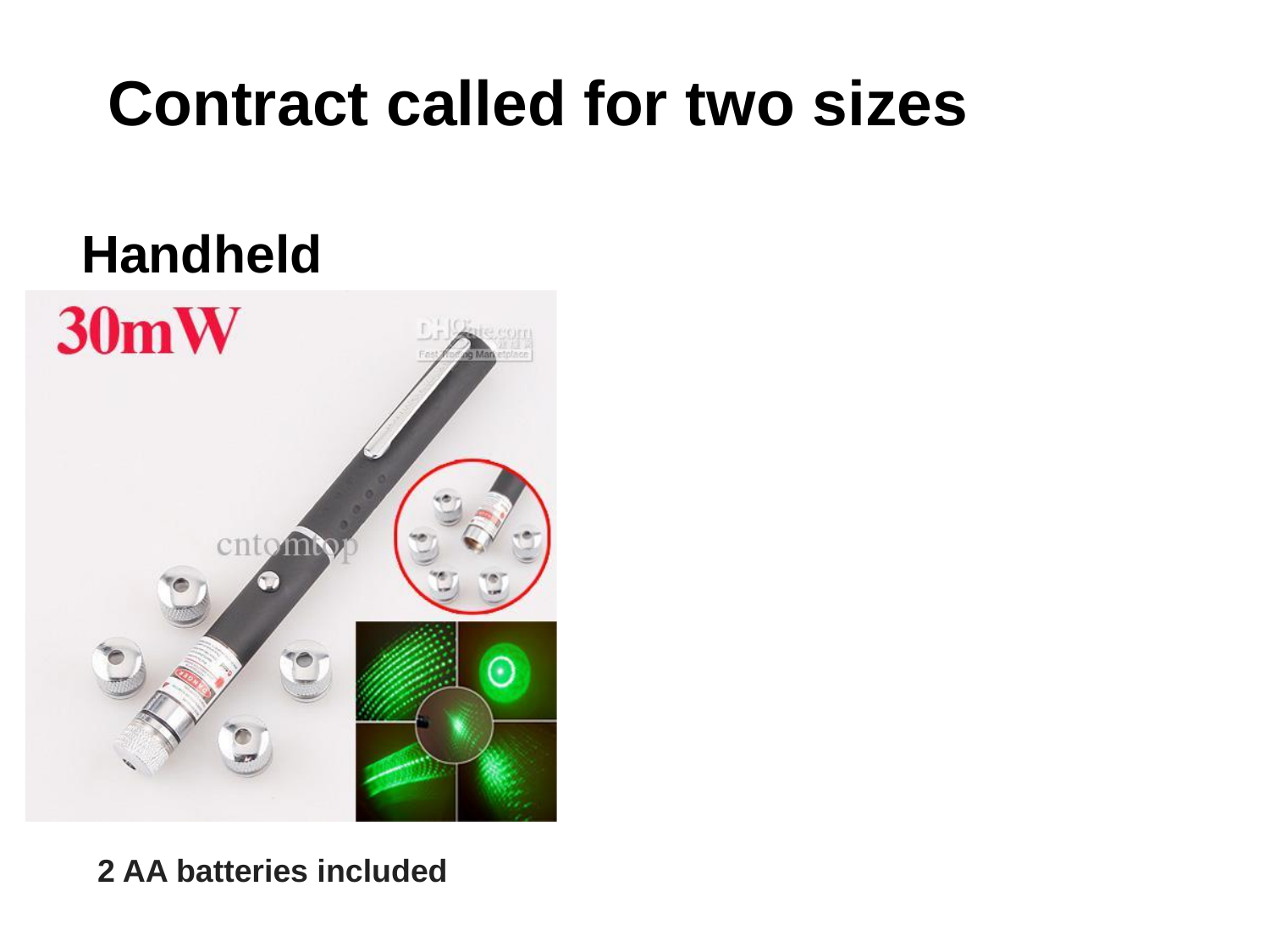

# Contract called for two sizes
Handheld

2 AA batteries included